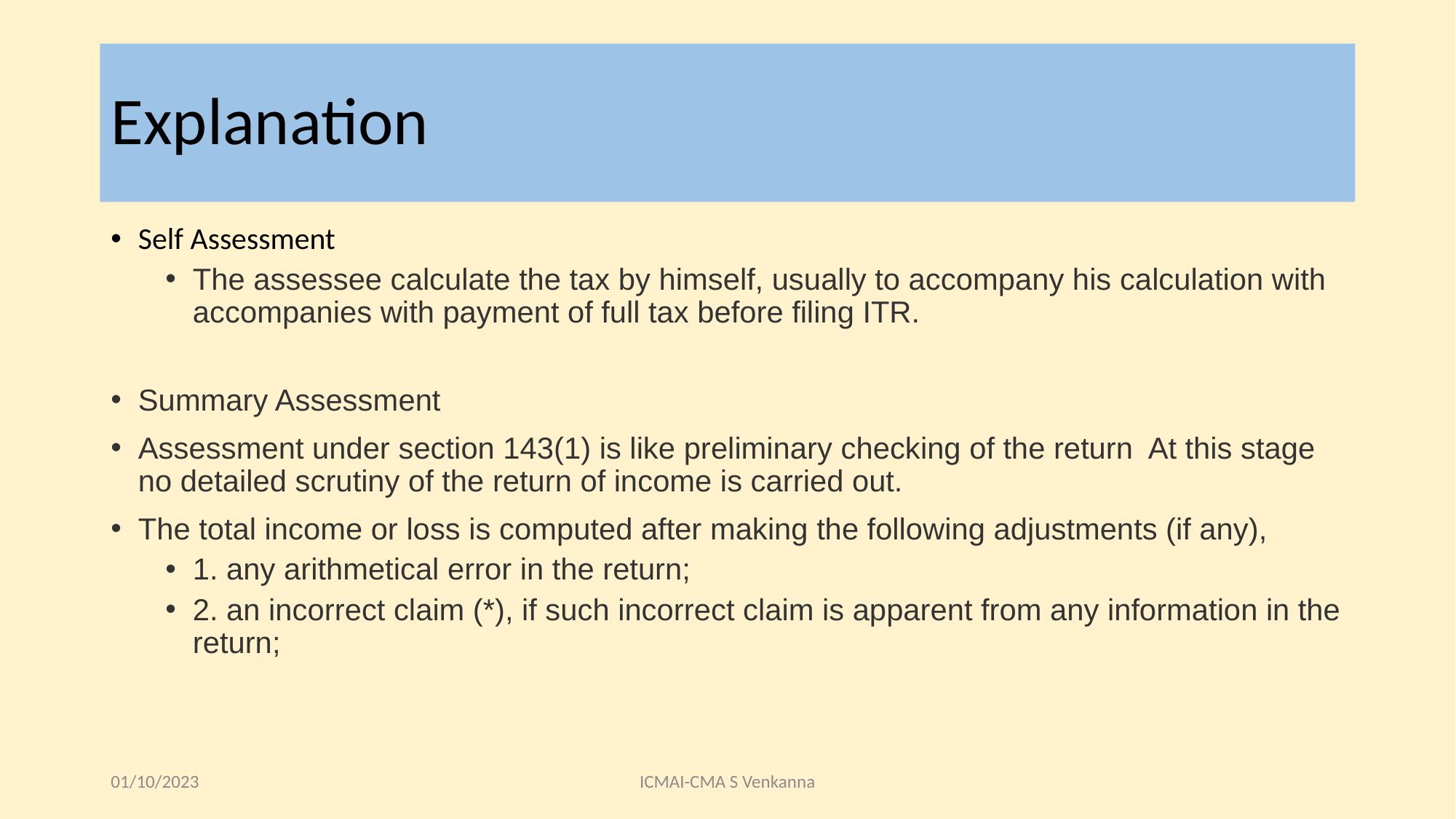

# Explanation
Self Assessment
The assessee calculate the tax by himself, usually to accompany his calculation with accompanies with payment of full tax before filing ITR.

Summary Assessment
Assessment under section 143(1) is like preliminary checking of the return  At this stage no detailed scrutiny of the return of income is carried out.
The total income or loss is computed after making the following adjustments (if any),
1. any arithmetical error in the return;
2. an incorrect claim (*), if such incorrect claim is apparent from any information in the return;

01/10/2023
ICMAI-CMA S Venkanna